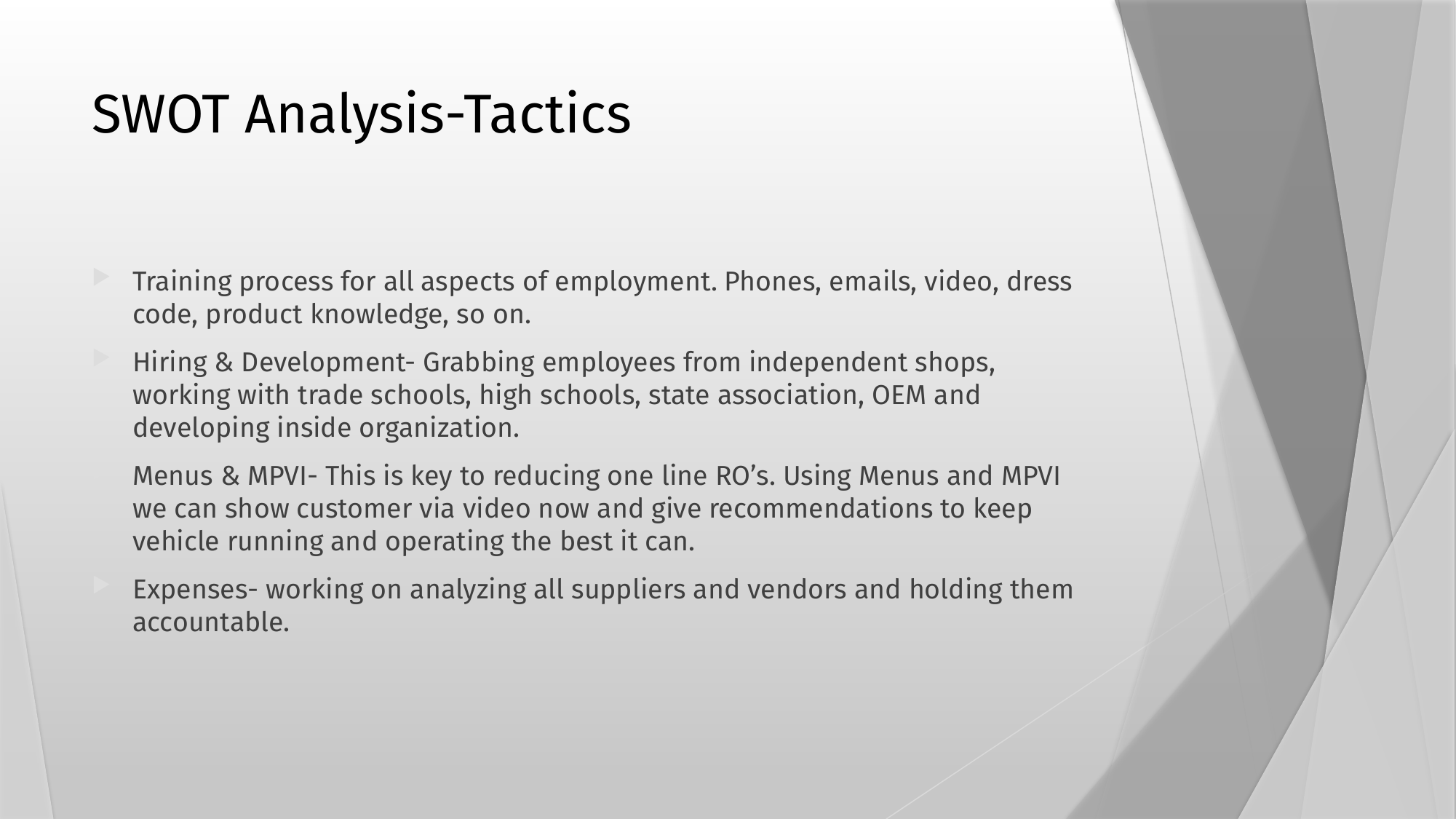

# SWOT Analysis-Tactics
Training process for all aspects of employment. Phones, emails, video, dress code, product knowledge, so on.
Hiring & Development- Grabbing employees from independent shops, working with trade schools, high schools, state association, OEM and developing inside organization.
Menus & MPVI- This is key to reducing one line RO’s. Using Menus and MPVI we can show customer via video now and give recommendations to keep vehicle running and operating the best it can.
Expenses- working on analyzing all suppliers and vendors and holding them accountable.